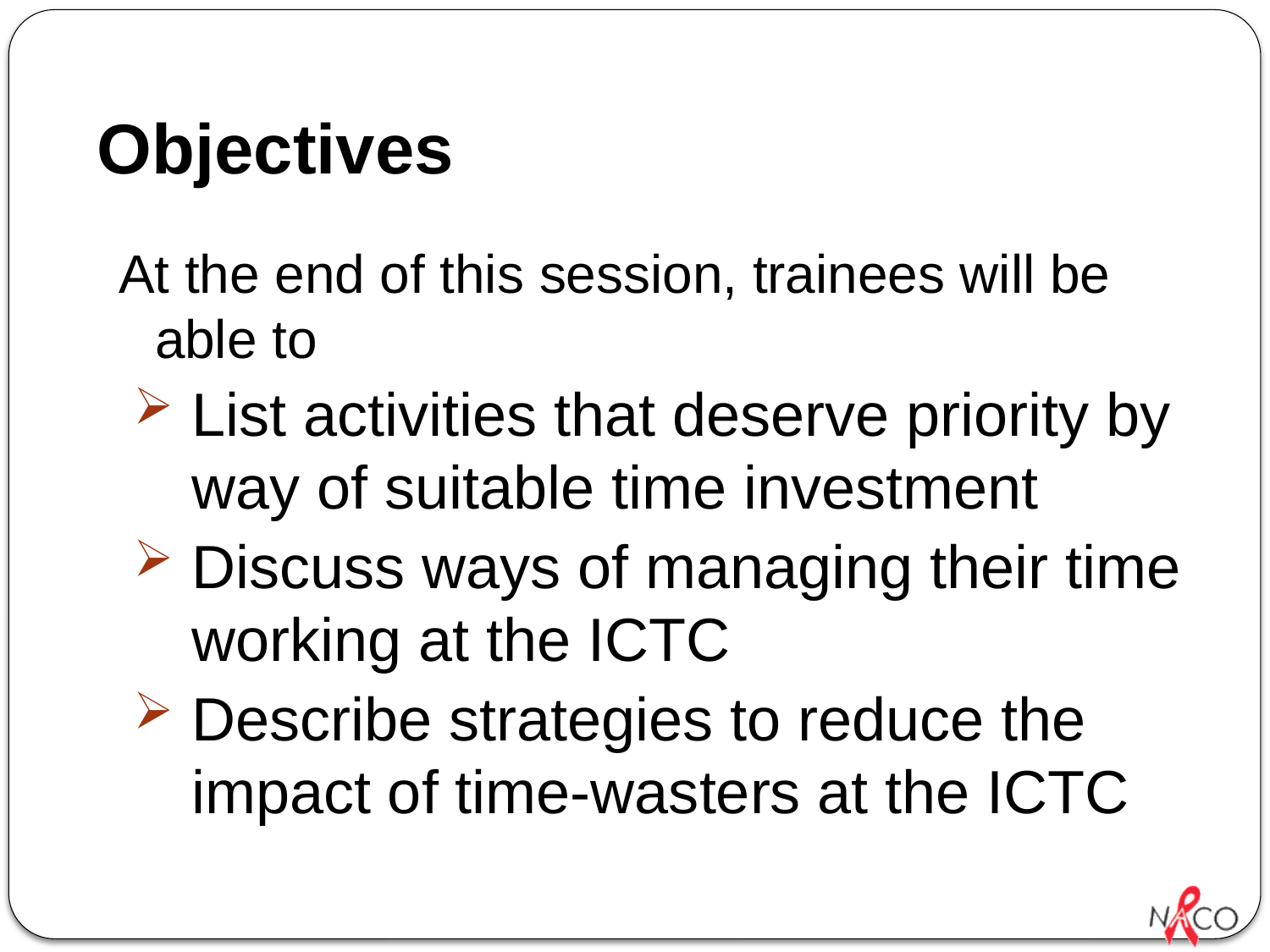

# Objectives
At the end of this session, trainees will be able to
List activities that deserve priority by way of suitable time investment
Discuss ways of managing their time working at the ICTC
Describe strategies to reduce the impact of time-wasters at the ICTC